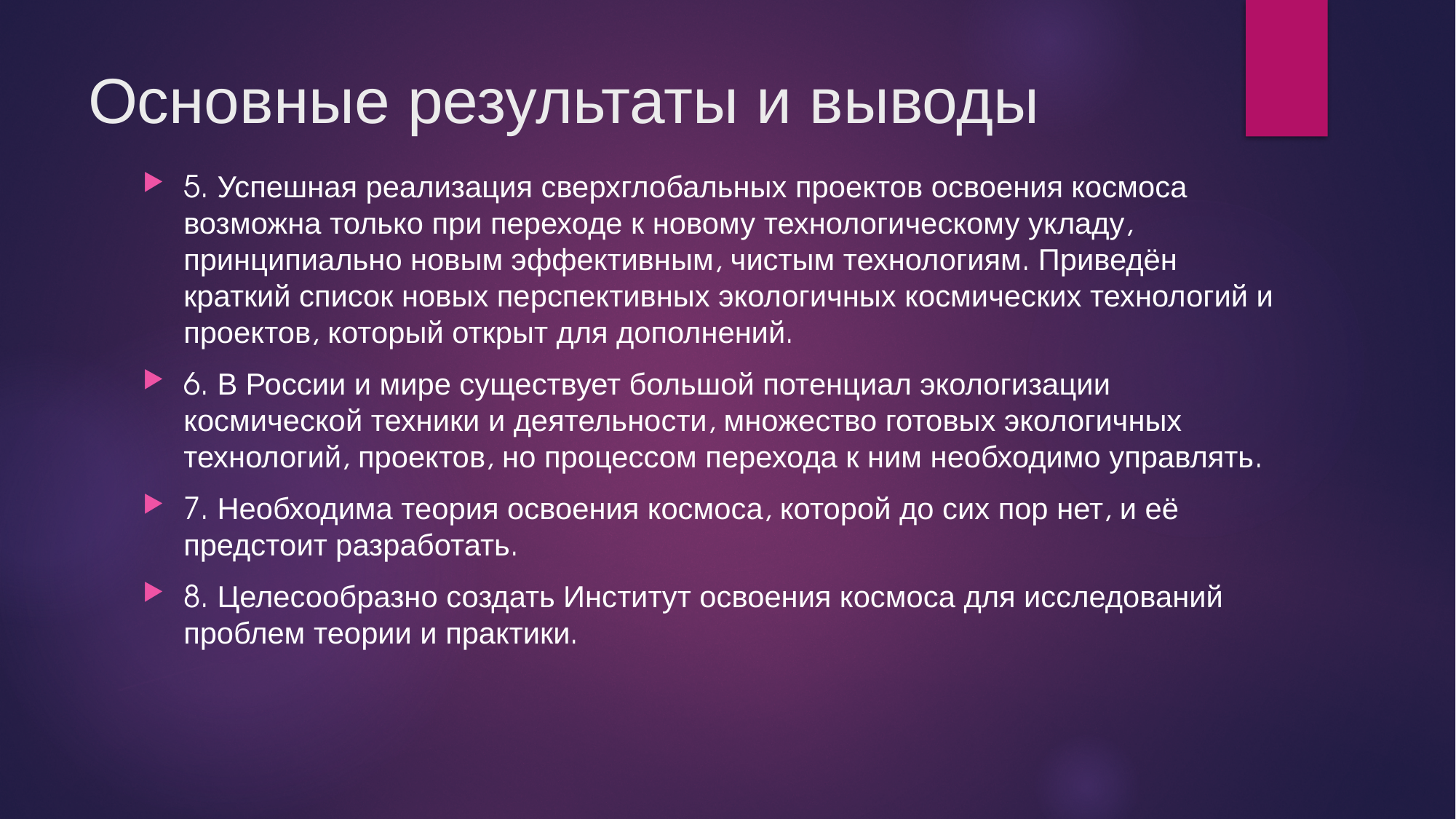

# Основные результаты и выводы
5. Успешная реализация сверхглобальных проектов освоения космоса возможна только при переходе к новому технологическому укладу, принципиально новым эффективным, чистым технологиям. Приведён краткий список новых перспективных экологичных космических технологий и проектов, который открыт для дополнений.
6. В России и мире существует большой потенциал экологизации космической техники и деятельности, множество готовых экологичных технологий, проектов, но процессом перехода к ним необходимо управлять.
7. Необходима теория освоения космоса, которой до сих пор нет, и её предстоит разработать.
8. Целесообразно создать Институт освоения космоса для исследований проблем теории и практики.